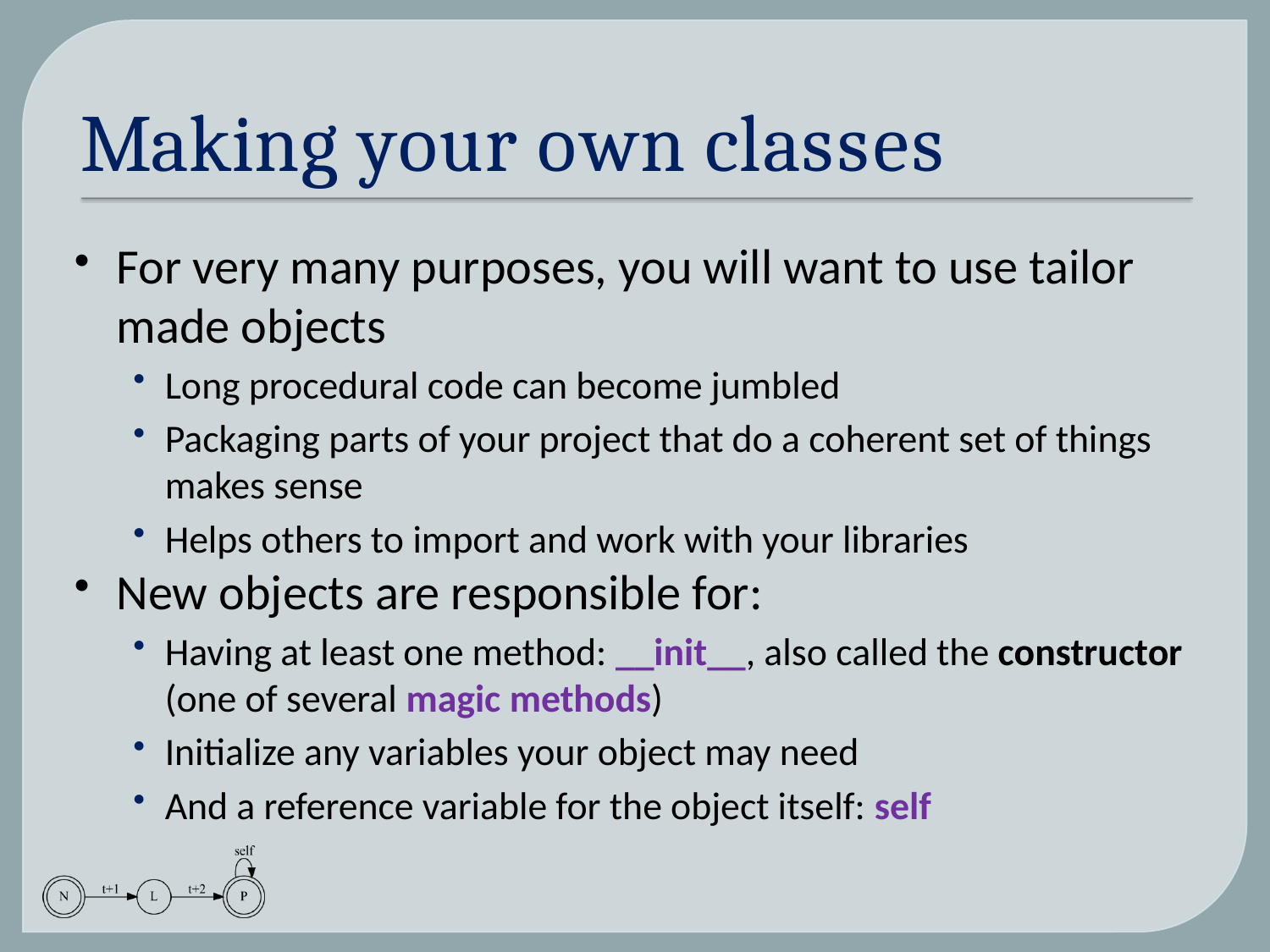

# Making your own classes
For very many purposes, you will want to use tailor made objects
Long procedural code can become jumbled
Packaging parts of your project that do a coherent set of things makes sense
Helps others to import and work with your libraries
New objects are responsible for:
Having at least one method: __init__, also called the constructor (one of several magic methods)
Initialize any variables your object may need
And a reference variable for the object itself: self